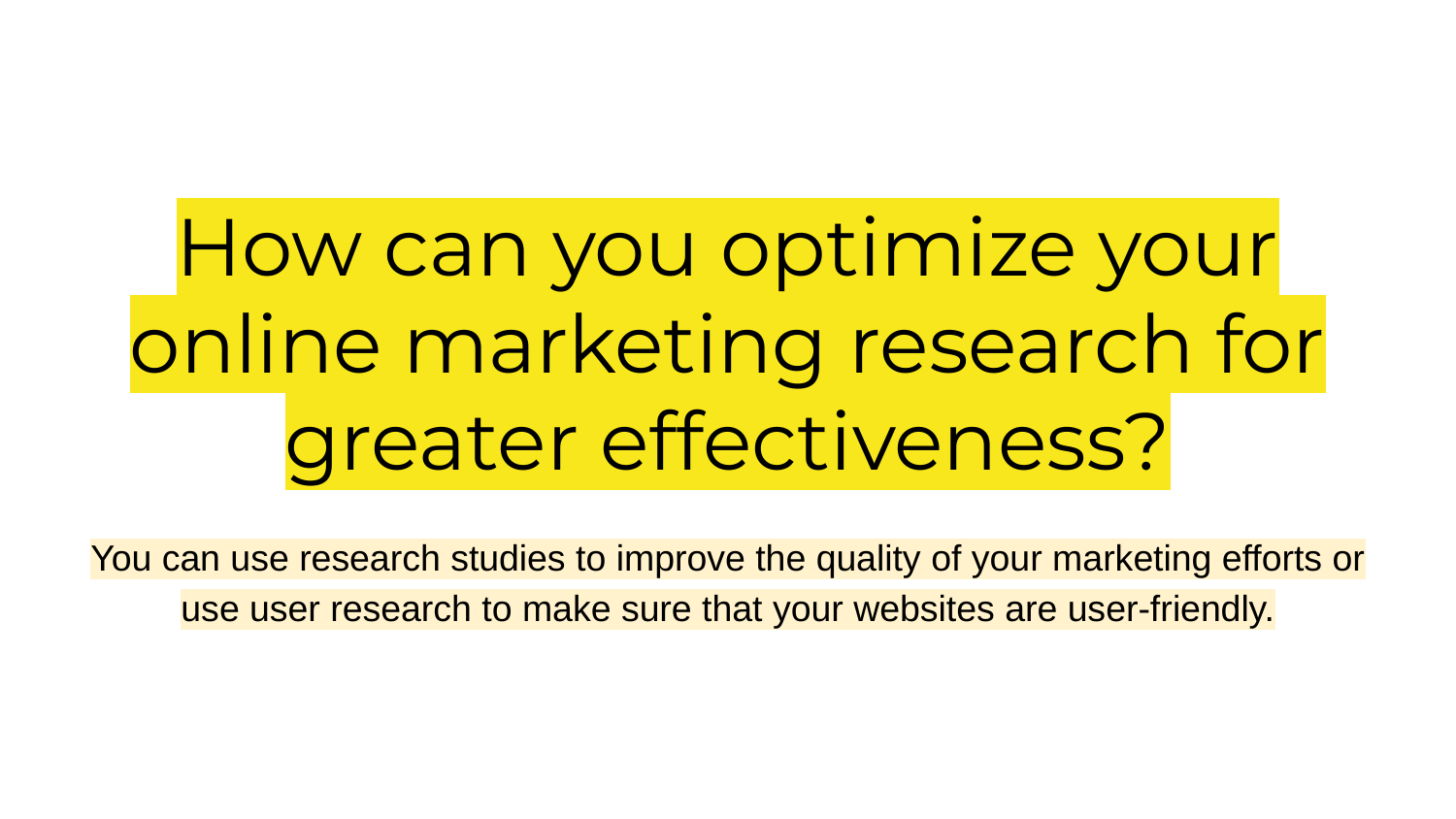

# How can you optimize your online marketing research for greater effectiveness?
You can use research studies to improve the quality of your marketing efforts or use user research to make sure that your websites are user-friendly.